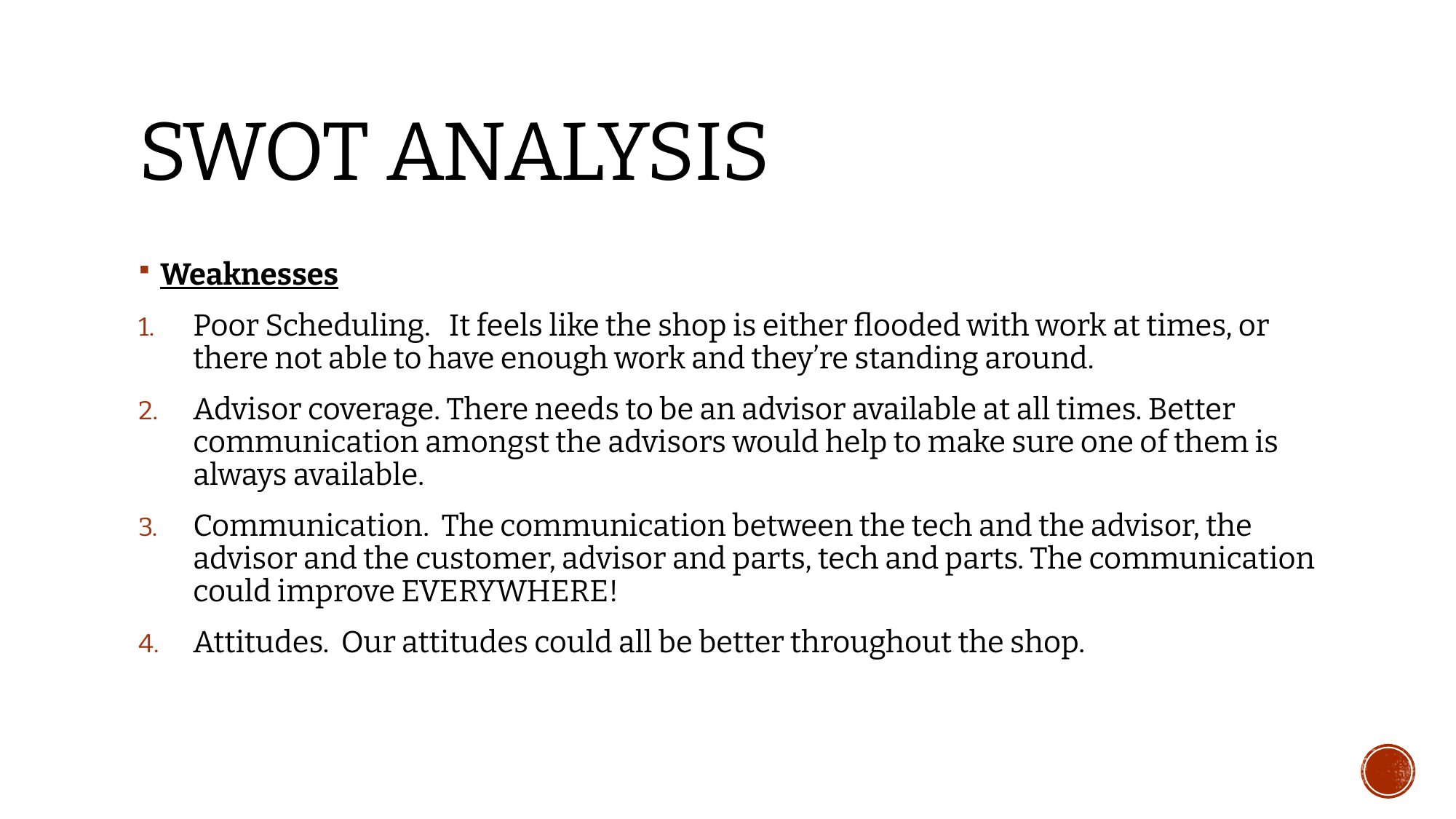

# Swot analysis
Weaknesses
Poor Scheduling.   It feels like the shop is either flooded with work at times, or there not able to have enough work and they’re standing around.
Advisor coverage. There needs to be an advisor available at all times. Better communication amongst the advisors would help to make sure one of them is always available.
Communication.  The communication between the tech and the advisor, the advisor and the customer, advisor and parts, tech and parts. The communication could improve EVERYWHERE!
Attitudes.  Our attitudes could all be better throughout the shop.